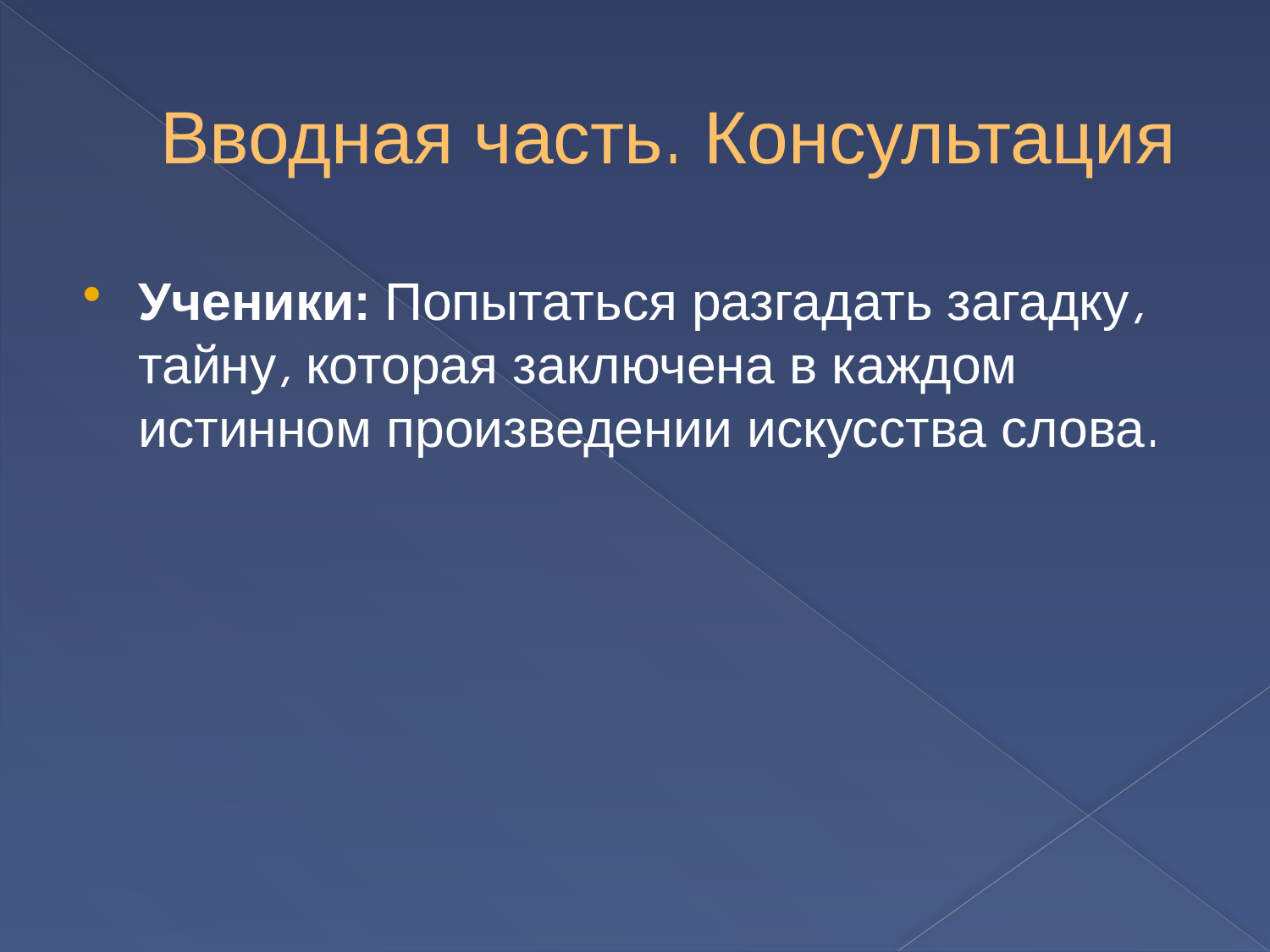

# Вводная часть. Консультация
Ученики: Попытаться разгадать загадку, тайну, которая заключена в каждом истинном произведении искусства слова.